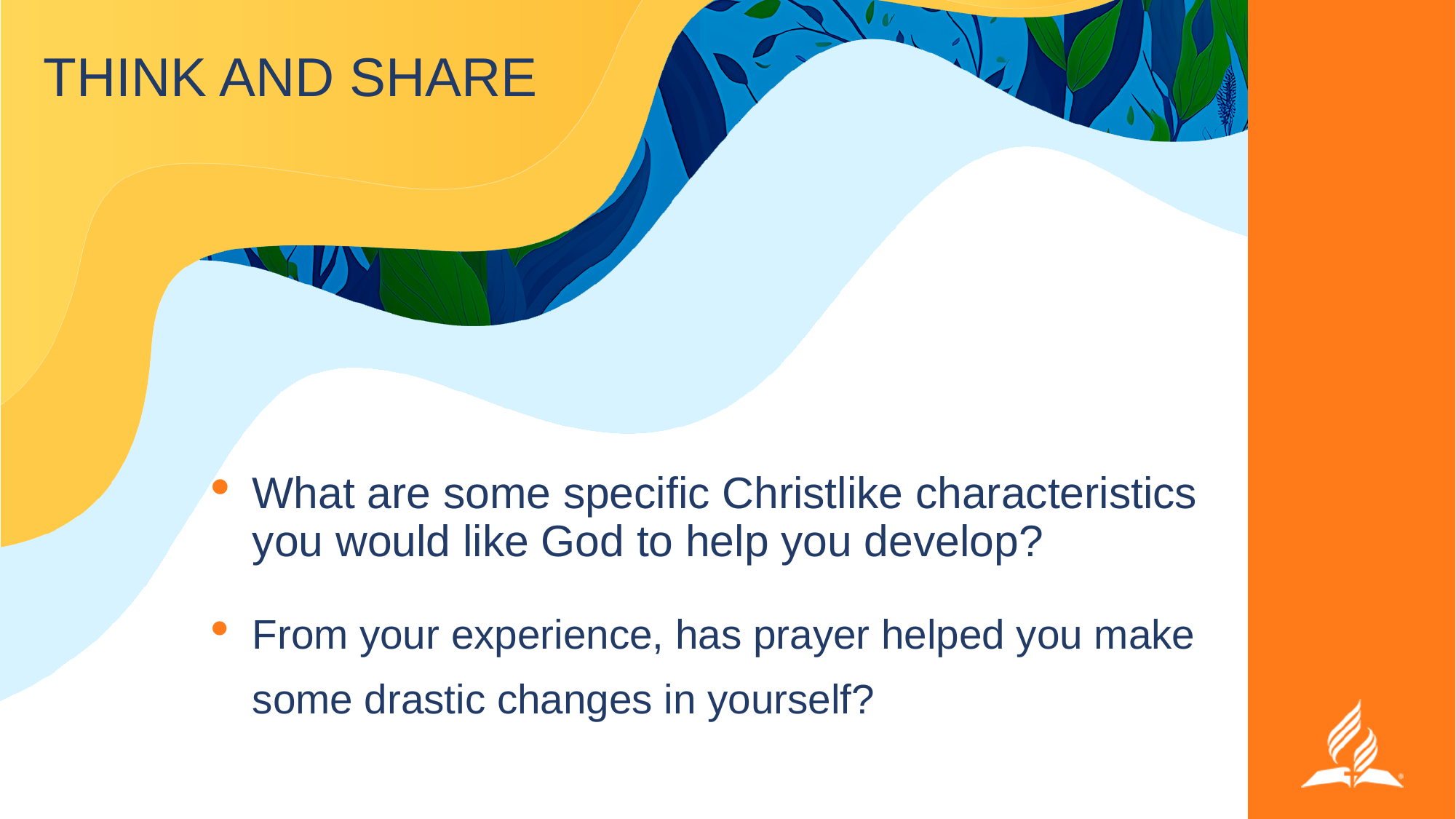

# THINK AND SHARE
What are some specific Christlike characteristics you would like God to help you develop?

From your experience, has prayer helped you make some drastic changes in yourself?